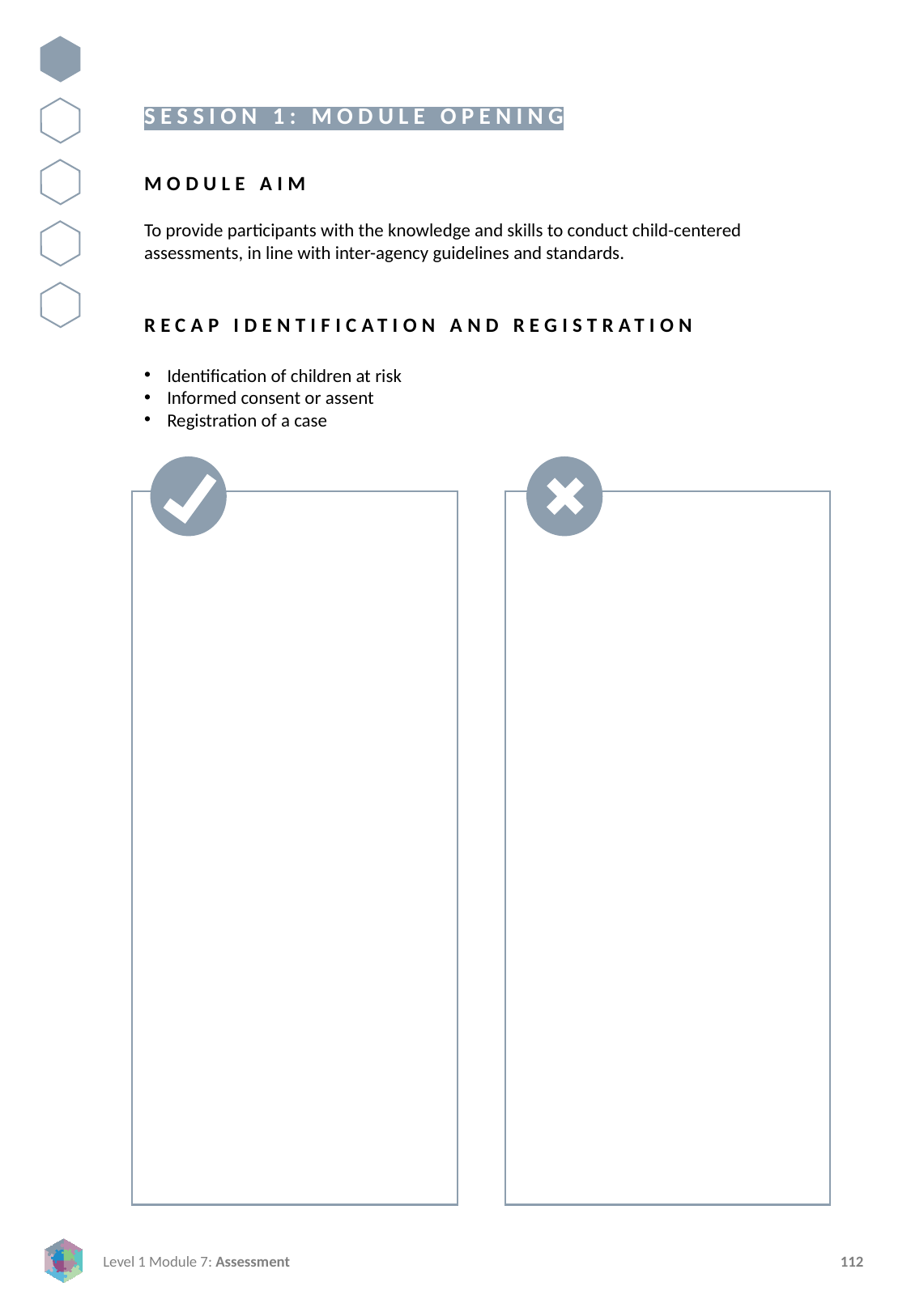

SESSION 1: MODULE OPENING

MODULE AIM
To provide participants with the knowledge and skills to conduct child-centered assessments, in line with inter-agency guidelines and standards.

RECAP IDENTIFICATION AND REGISTRATION
Identification of children at risk
Informed consent or assent
Registration of a case